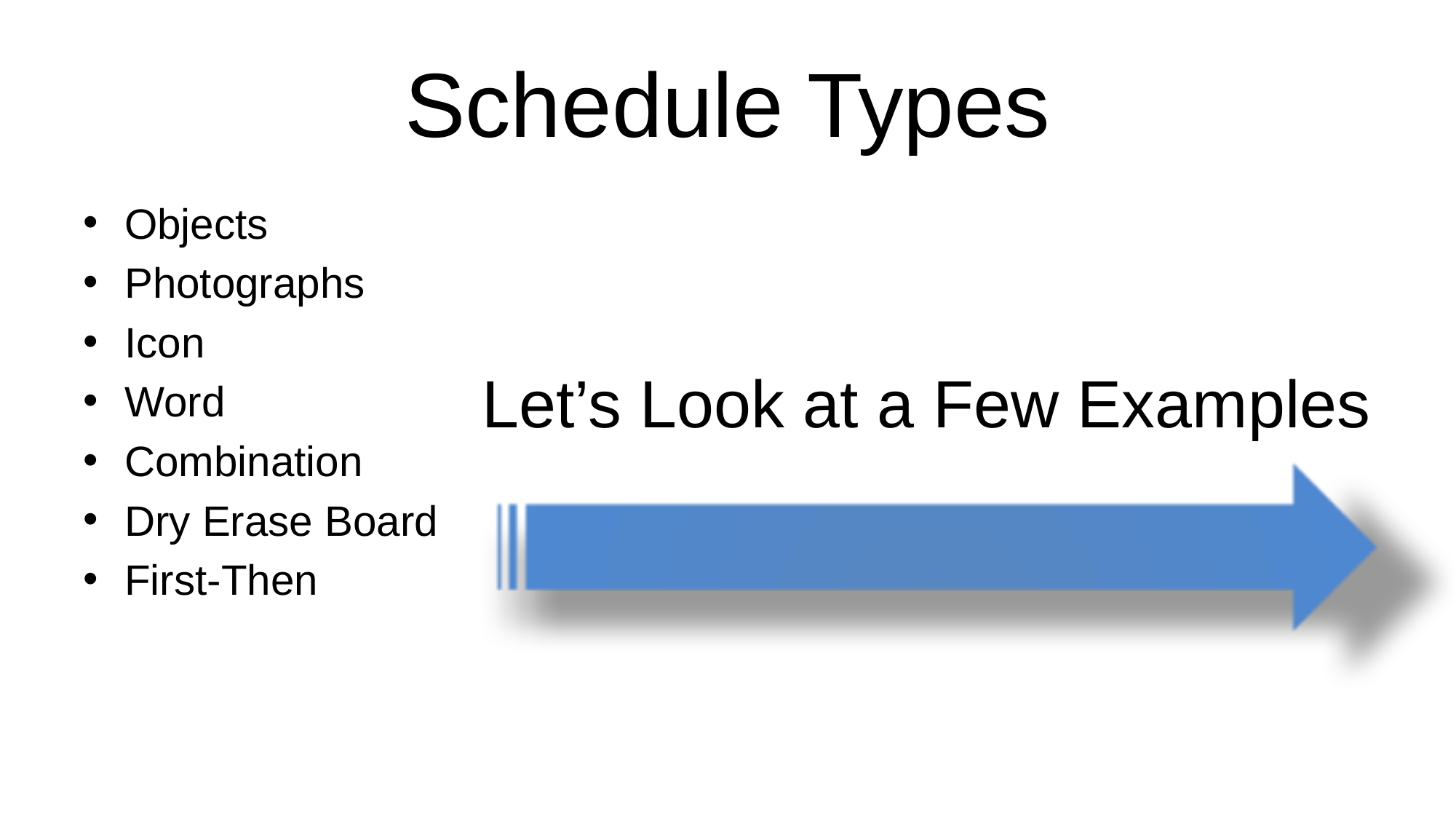

# Schedule Types
Objects
Photographs
Icon
Word
Combination
Dry Erase Board
First-Then
Let’s Look at a Few Examples